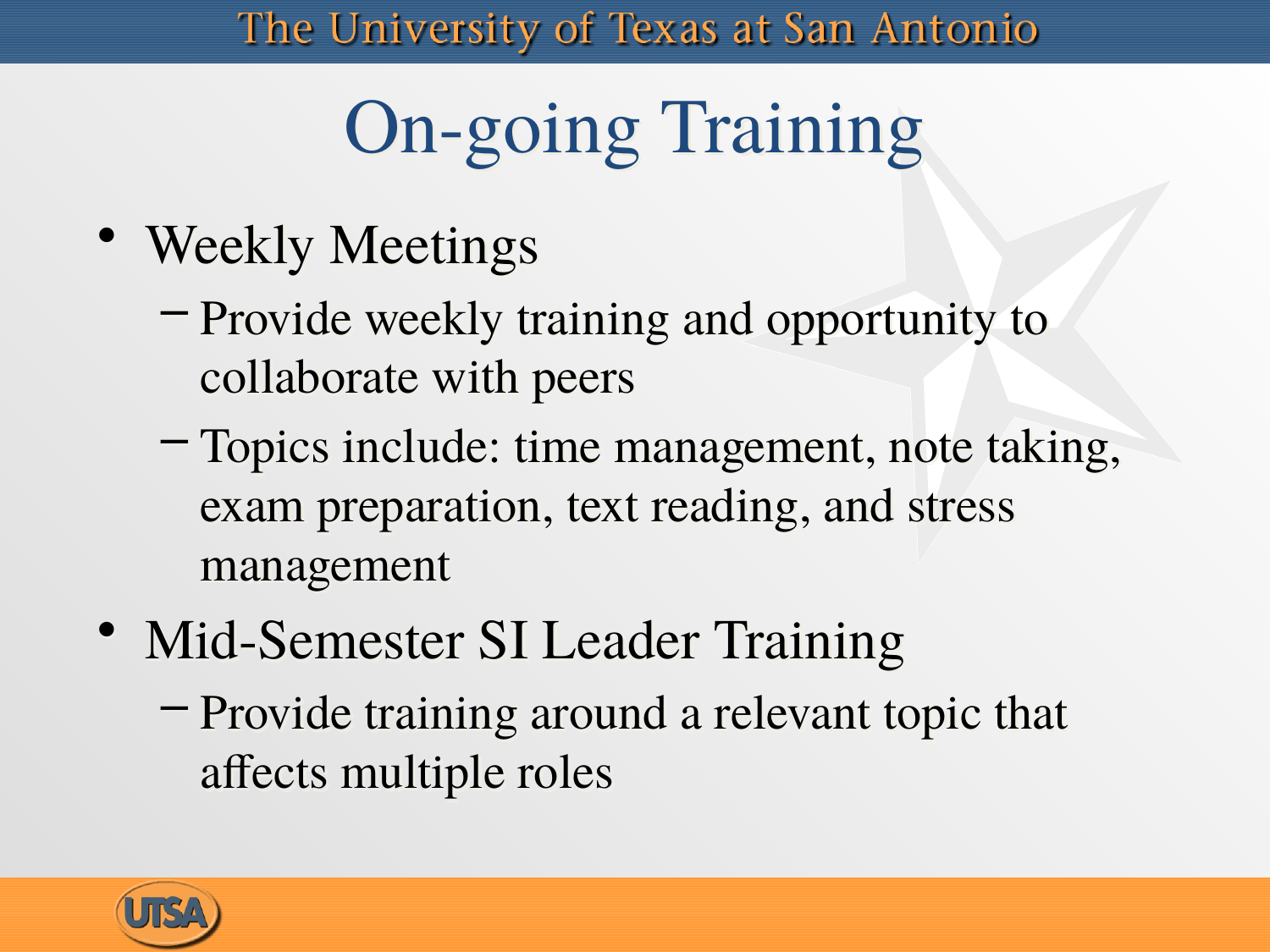

# On-going Training
Weekly Meetings
Provide weekly training and opportunity to collaborate with peers
Topics include: time management, note taking, exam preparation, text reading, and stress management
Mid-Semester SI Leader Training
Provide training around a relevant topic that affects multiple roles